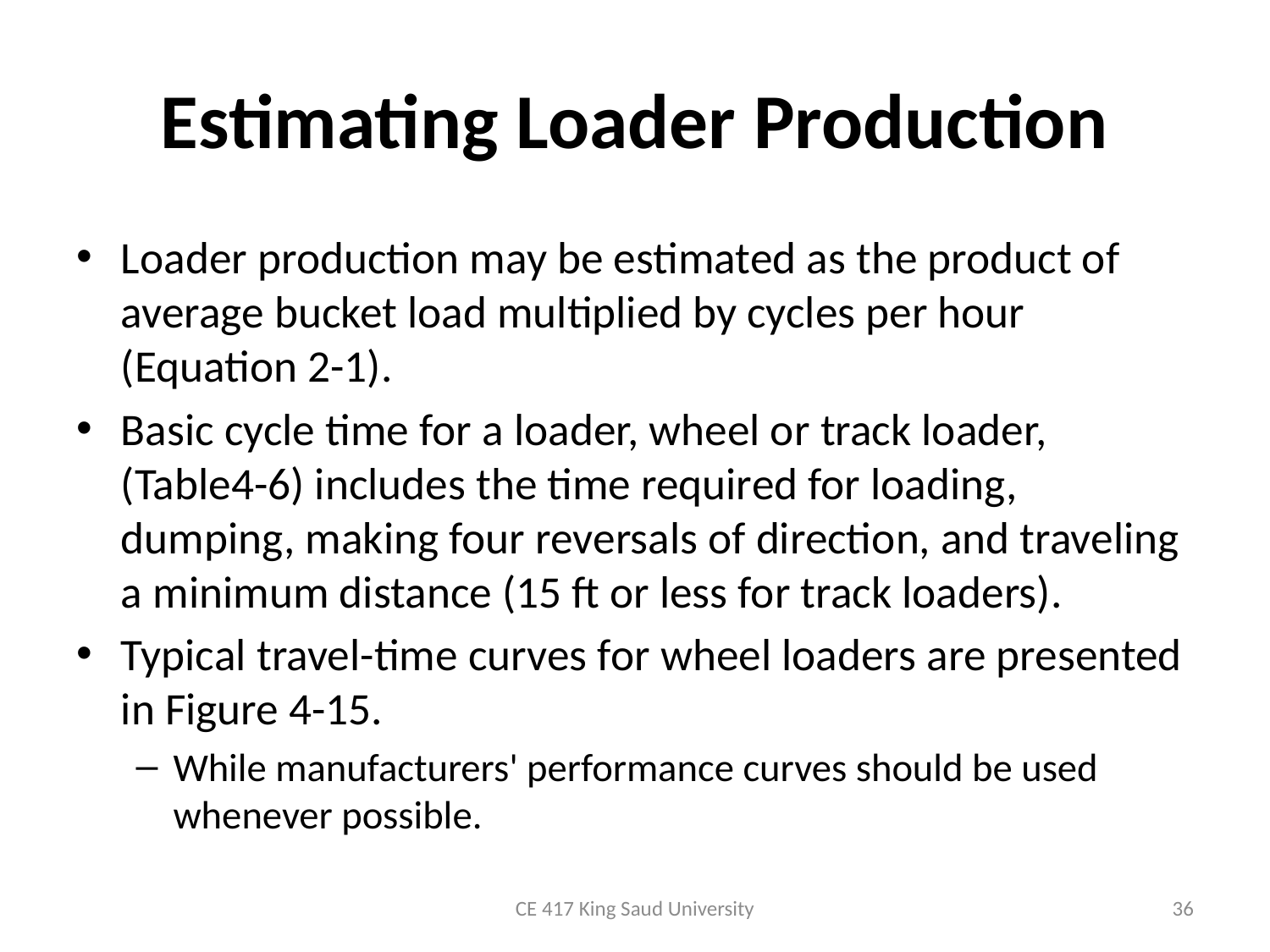

# Estimating Loader Production
Loader production may be estimated as the product of average bucket load multiplied by cycles per hour (Equation 2-1).
Basic cycle time for a loader, wheel or track loader, (Table4-6) includes the time required for loading, dumping, making four reversals of direction, and traveling a minimum distance (15 ft or less for track loaders).
Typical travel-time curves for wheel loaders are presented in Figure 4-15.
While manufacturers' performance curves should be used whenever possible.
CE 417 King Saud University
36